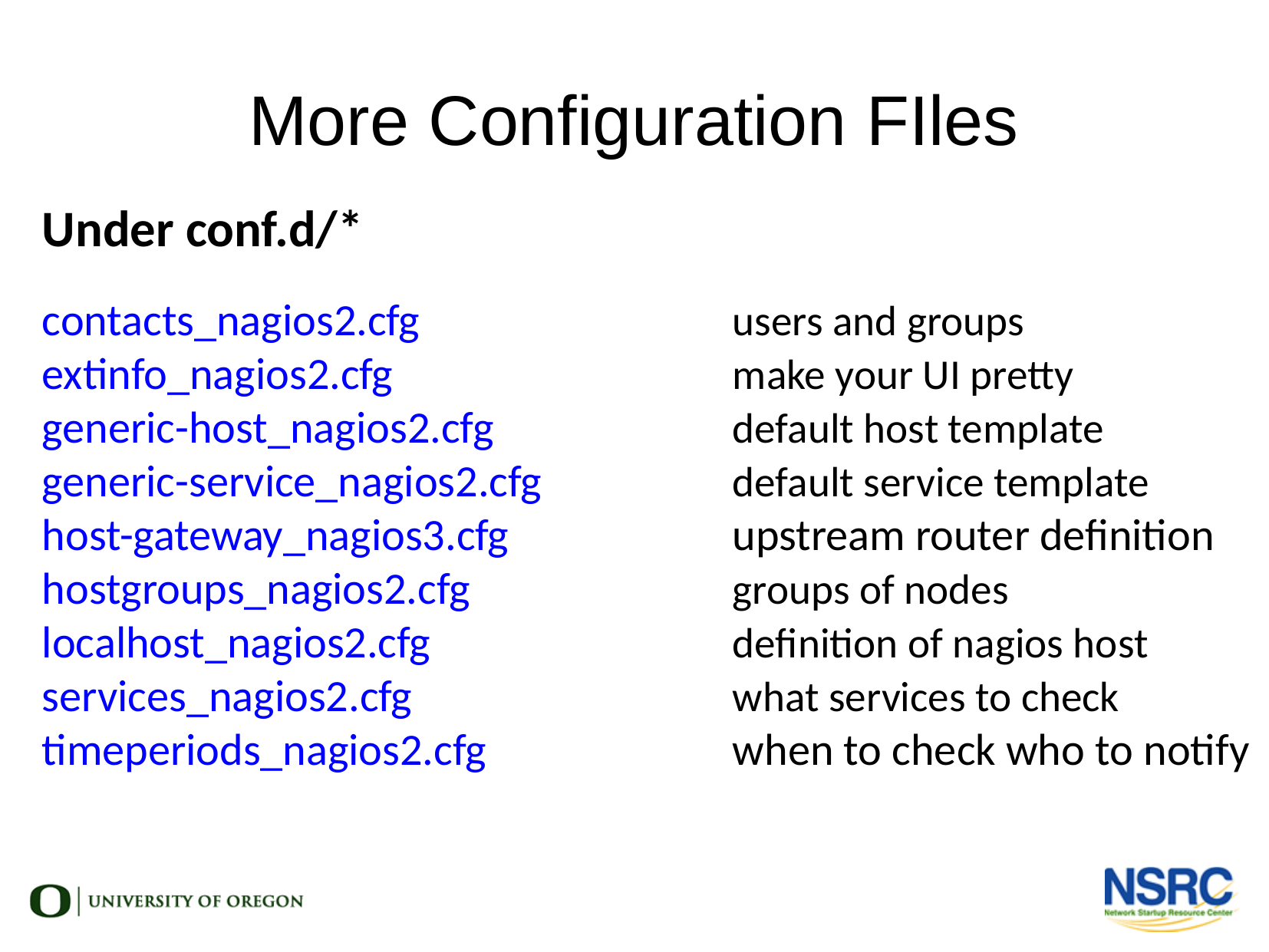

More Configuration FIles
Under conf.d/*
contacts_nagios2.cfg			users and groups
extinfo_nagios2.cfg			make your UI pretty
generic-host_nagios2.cfg			default host template‏
generic-service_nagios2.cfg 		default service template
host-gateway_nagios3.cfg		upstream router definition
hostgroups_nagios2.cfg			groups of nodes
localhost_nagios2.cfg			definition of nagios host
services_nagios2.cfg			what services to check
timeperiods_nagios2.cfg			when to check who to notify